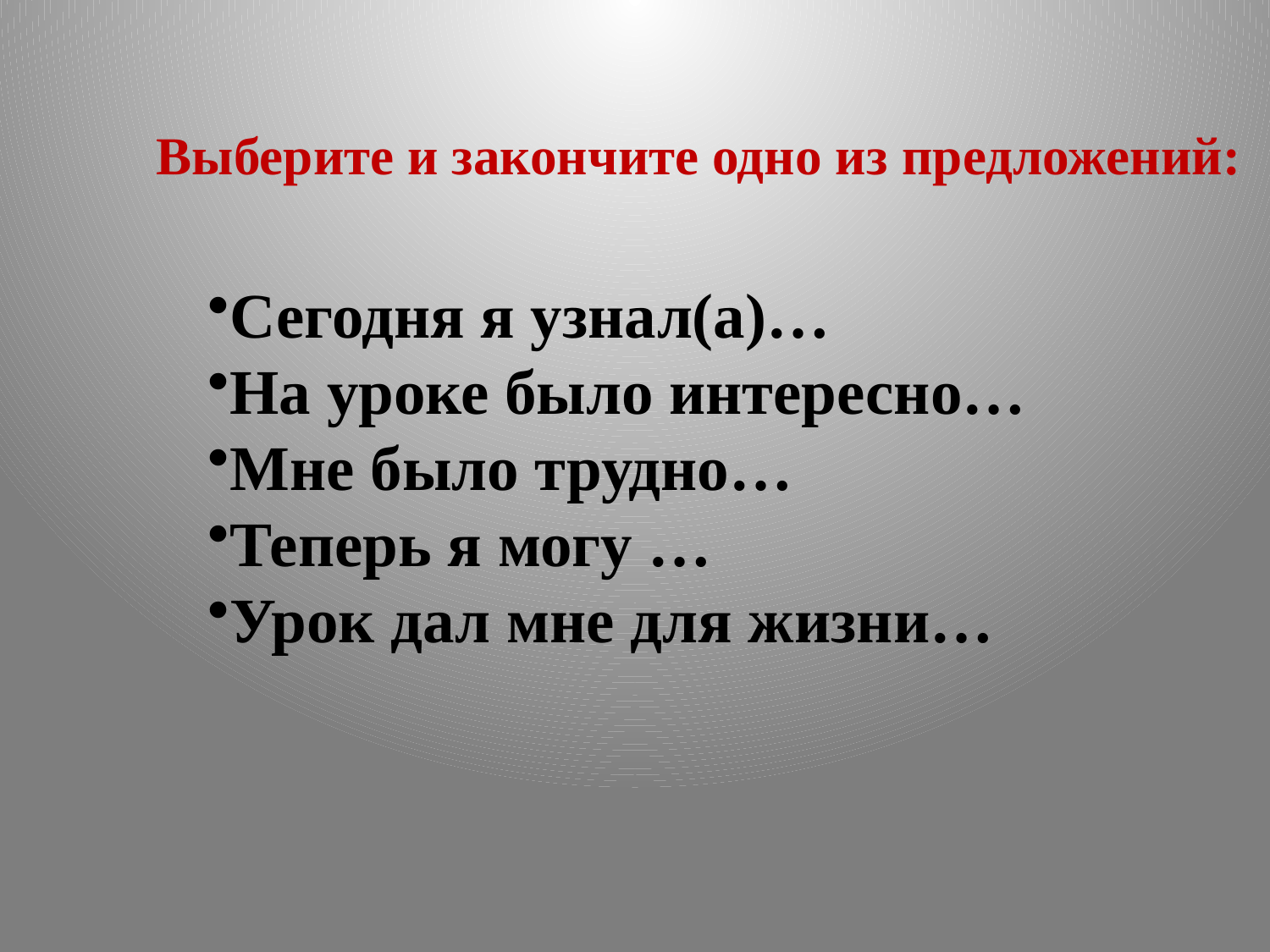

# Выберите и закончите одно из предложений:

Сегодня я узнал(а)…
На уроке было интересно…
Мне было трудно…
Теперь я могу …
Урок дал мне для жизни…